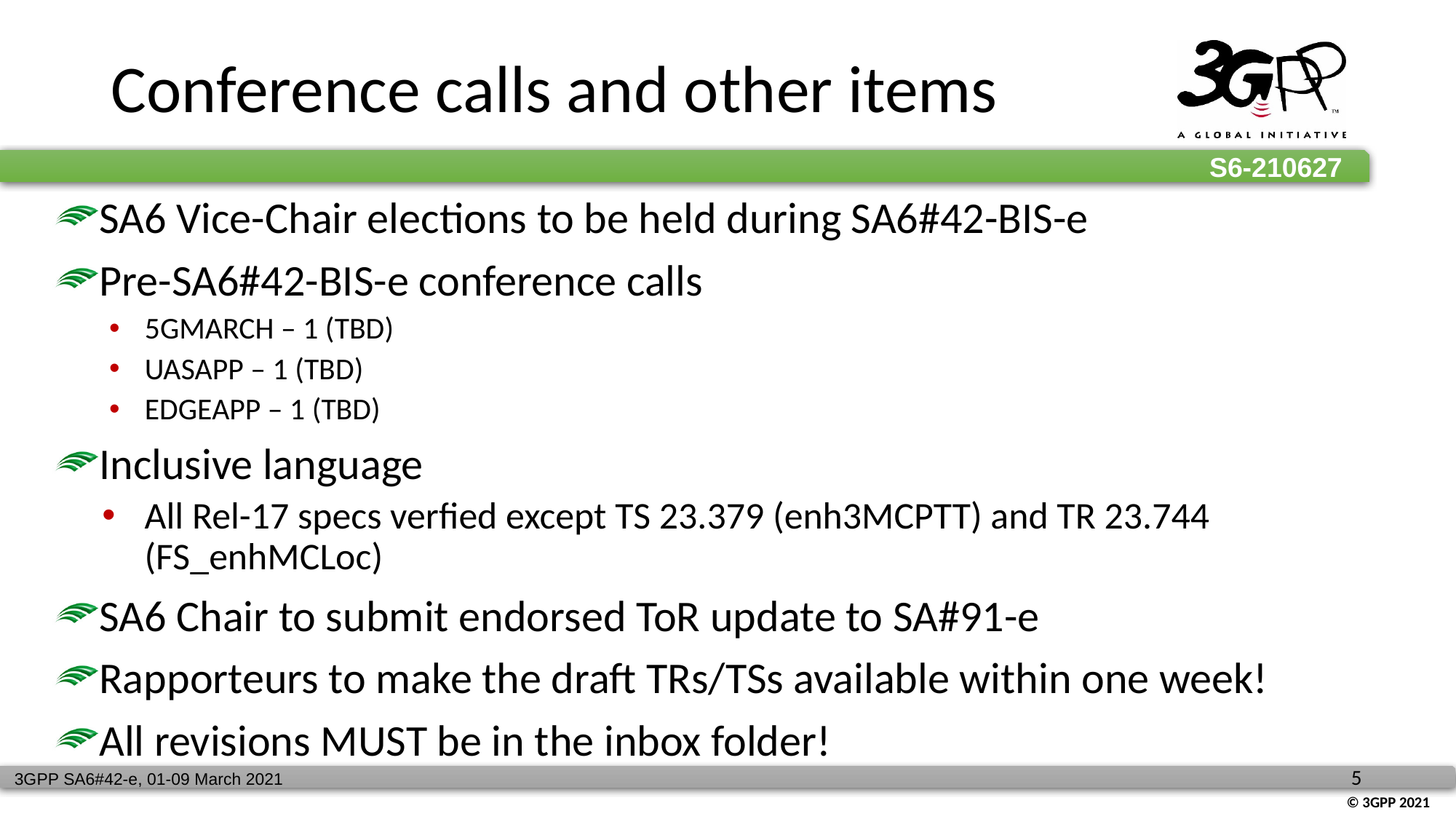

# Conference calls and other items
SA6 Vice-Chair elections to be held during SA6#42-BIS-e
Pre-SA6#42-BIS-e conference calls
5GMARCH – 1 (TBD)
UASAPP – 1 (TBD)
EDGEAPP – 1 (TBD)
Inclusive language
All Rel-17 specs verfied except TS 23.379 (enh3MCPTT) and TR 23.744 (FS_enhMCLoc)
SA6 Chair to submit endorsed ToR update to SA#91-e
Rapporteurs to make the draft TRs/TSs available within one week!
All revisions MUST be in the inbox folder!